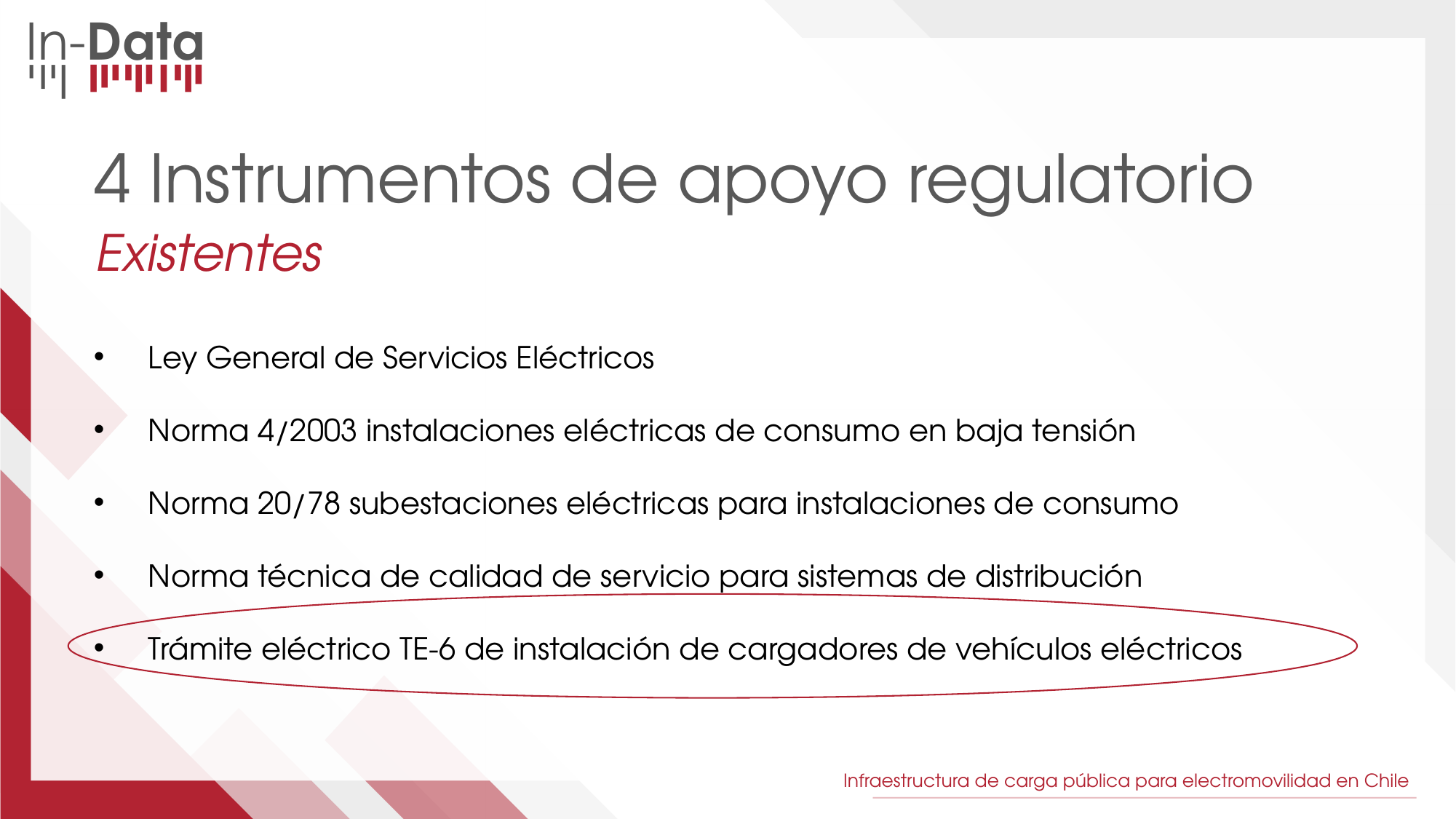

4 Instrumentos de apoyo regulatorio
Existentes

Ley General de Servicios Eléctricos

Norma 4/2003 instalaciones eléctricas de consumo en baja tensión

Norma 20/78 subestaciones eléctricas para instalaciones de consumo

Norma técnica de calidad de servicio para sistemas de distribución

Trámite eléctrico TE-6 de instalación de cargadores de vehículos eléctricos

Infraestructura de carga pública para electromovilidad en Chile